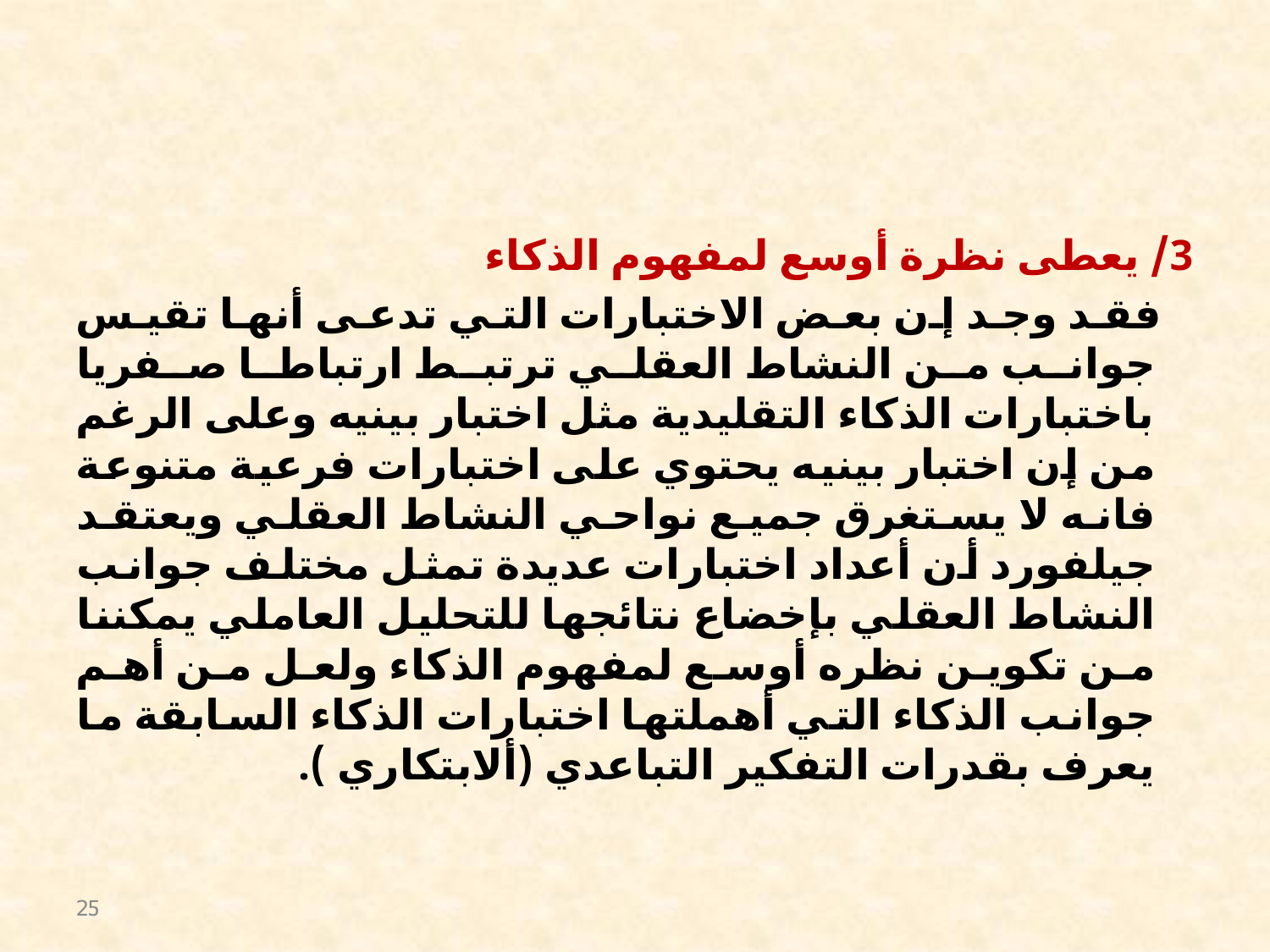

#
3/ يعطى نظرة أوسع لمفهوم الذكاء
   فقد وجد إن بعض الاختبارات التي تدعى أنها تقيس جوانب من النشاط العقلي ترتبط ارتباطا صفريا باختبارات الذكاء التقليدية مثل اختبار بينيه وعلى الرغم من إن اختبار بينيه يحتوي على اختبارات فرعية متنوعة فانه لا يستغرق جميع نواحي النشاط العقلي ويعتقد جيلفورد أن أعداد اختبارات عديدة تمثل مختلف جوانب النشاط العقلي بإخضاع نتائجها للتحليل العاملي يمكننا من تكوين نظره أوسع لمفهوم الذكاء ولعل من أهم جوانب الذكاء التي أهملتها اختبارات الذكاء السابقة ما يعرف بقدرات التفكير التباعدي (ألابتكاري ).

25